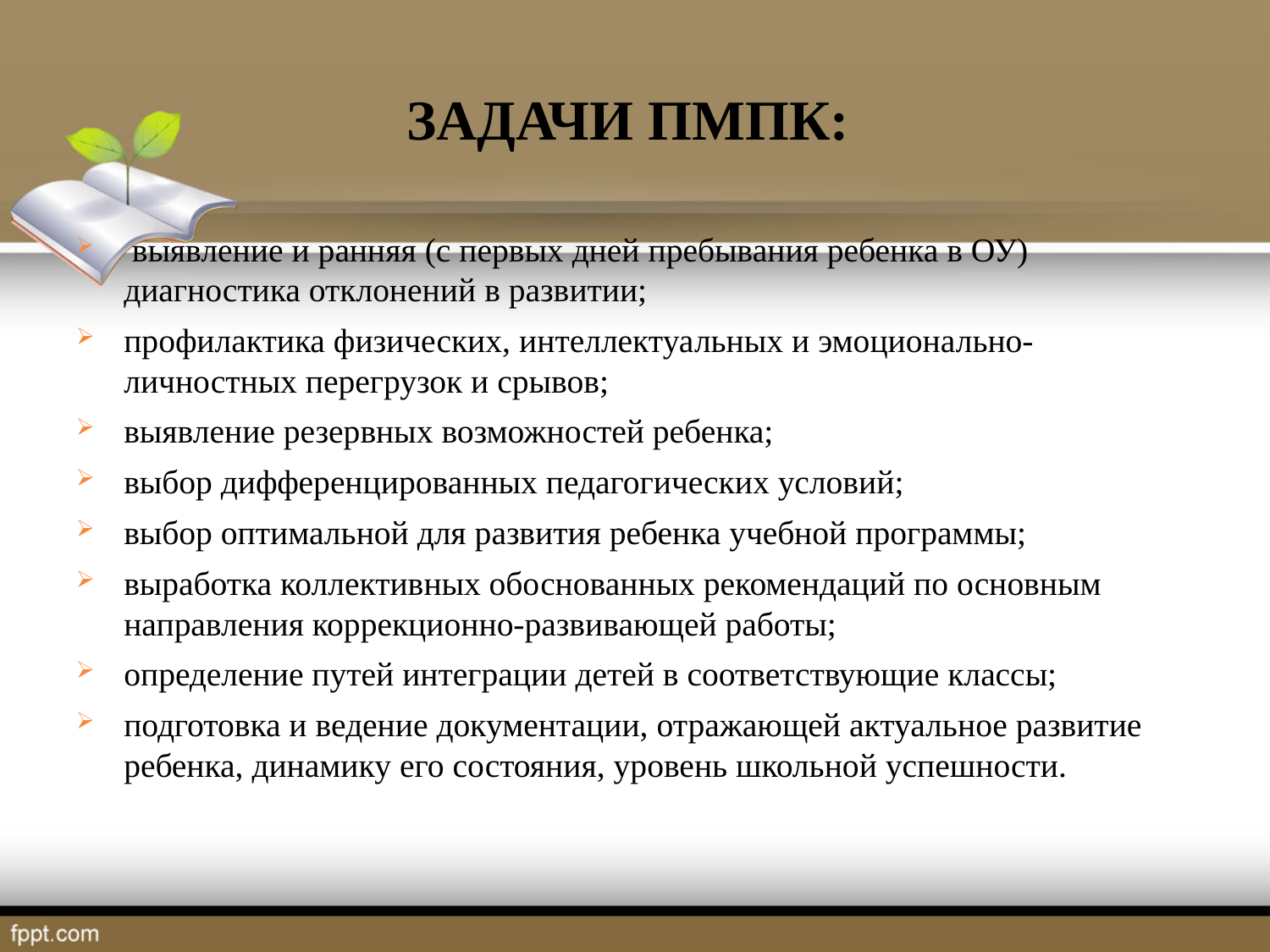

# ЗАДАЧИ ПМПк:
 выявление и ранняя (с первых дней пребывания ребенка в ОУ) диагностика отклонений в развитии;
профилактика физических, интеллектуальных и эмоционально-личностных перегрузок и срывов;
выявление резервных возможностей ребенка;
выбор дифференцированных педагогических условий;
выбор оптимальной для развития ребенка учебной программы;
выработка коллективных обоснованных рекомендаций по основным направления коррекционно-развивающей работы;
определение путей интеграции детей в соответствующие классы;
подготовка и ведение документации, отражающей актуальное развитие ребенка, динамику его состояния, уровень школьной успешности.